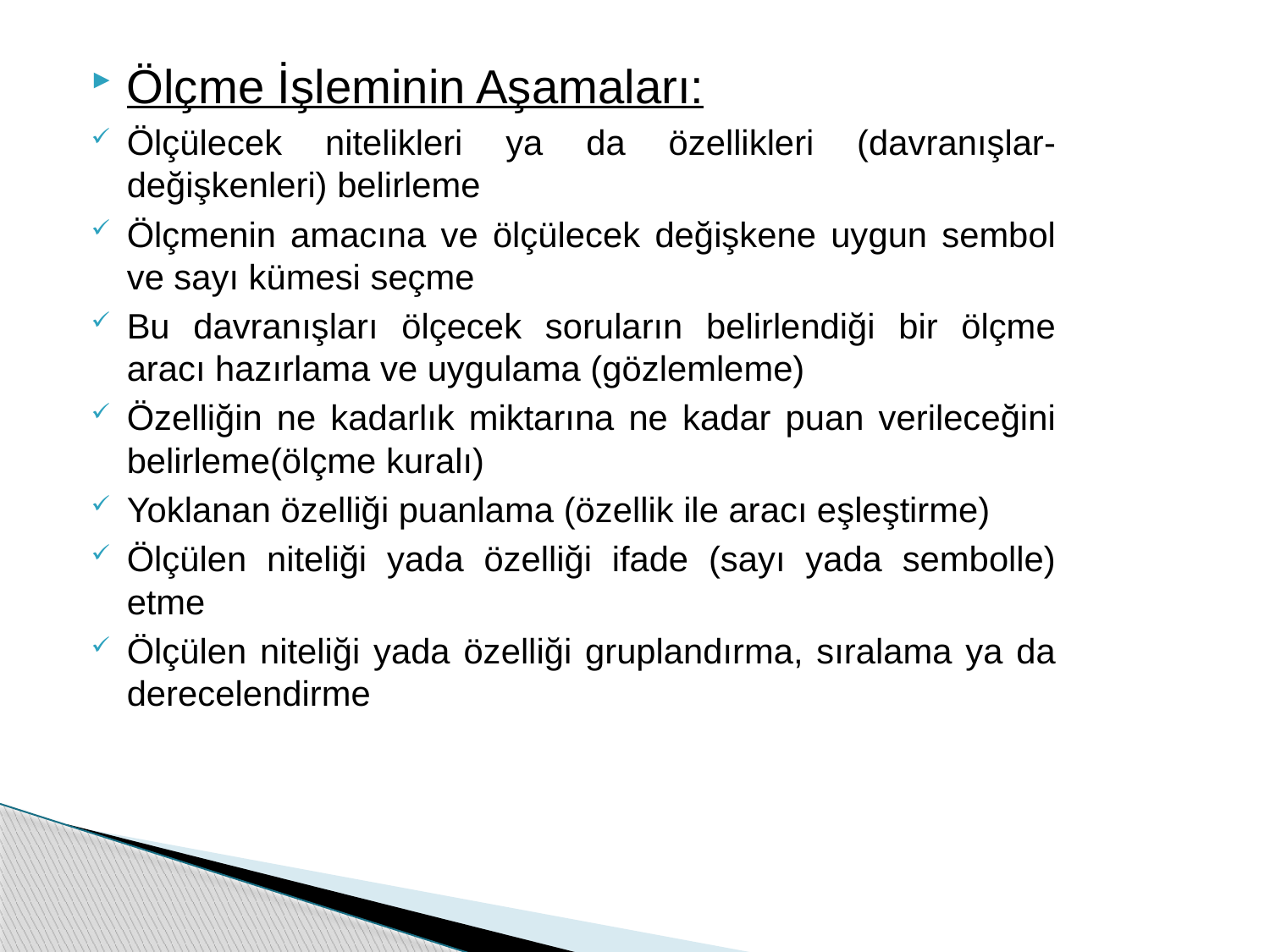

Ölçme İşleminin Aşamaları:
Ölçülecek nitelikleri ya da özellikleri (davranışlar- değişkenleri) belirleme
Ölçmenin amacına ve ölçülecek değişkene uygun sembol ve sayı kümesi seçme
Bu davranışları ölçecek soruların belirlendiği bir ölçme aracı hazırlama ve uygulama (gözlemleme)
Özelliğin ne kadarlık miktarına ne kadar puan verileceğini belirleme(ölçme kuralı)
Yoklanan özelliği puanlama (özellik ile aracı eşleştirme)
Ölçülen niteliği yada özelliği ifade (sayı yada sembolle) etme
Ölçülen niteliği yada özelliği gruplandırma, sıralama ya da derecelendirme